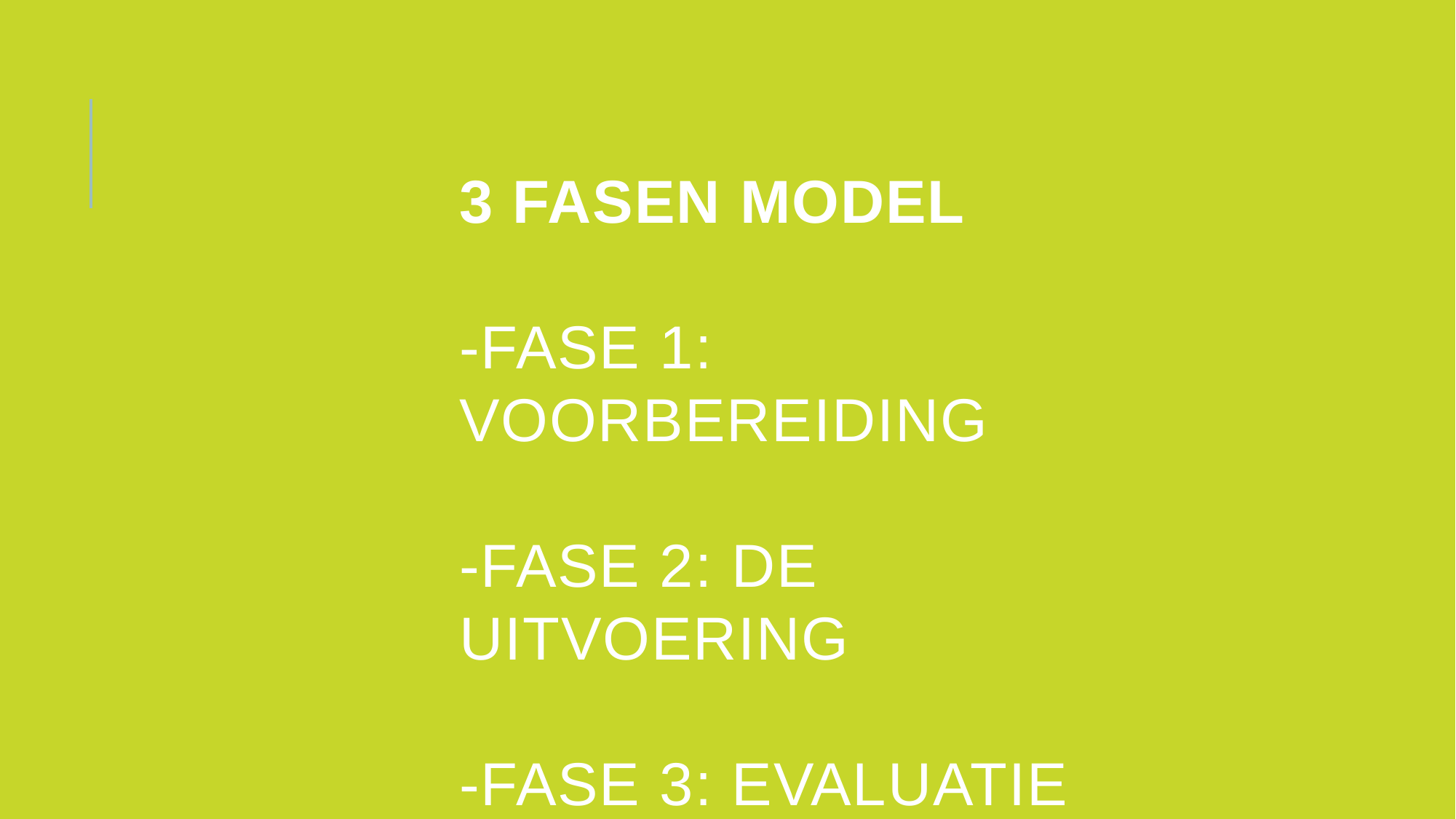

#
3 fasen model

-fase 1: voorbereiding

-fase 2: de uitvoering

-fase 3: evaluatie